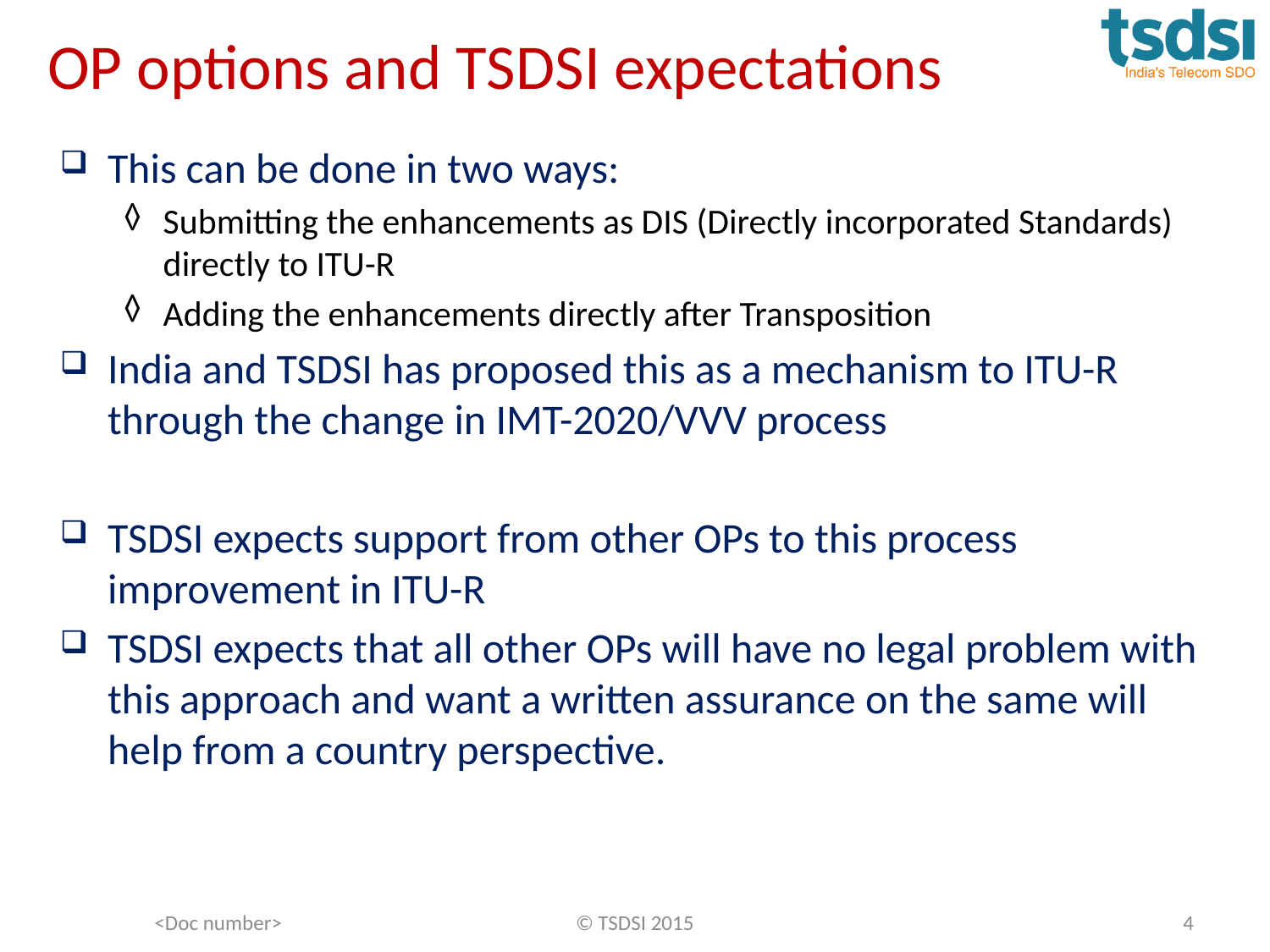

# OP options and TSDSI expectations
This can be done in two ways:
Submitting the enhancements as DIS (Directly incorporated Standards) directly to ITU-R
Adding the enhancements directly after Transposition
India and TSDSI has proposed this as a mechanism to ITU-R through the change in IMT-2020/VVV process

TSDSI expects support from other OPs to this process improvement in ITU-R
TSDSI expects that all other OPs will have no legal problem with this approach and want a written assurance on the same will help from a country perspective.
<Doc number>
© TSDSI 2015
4